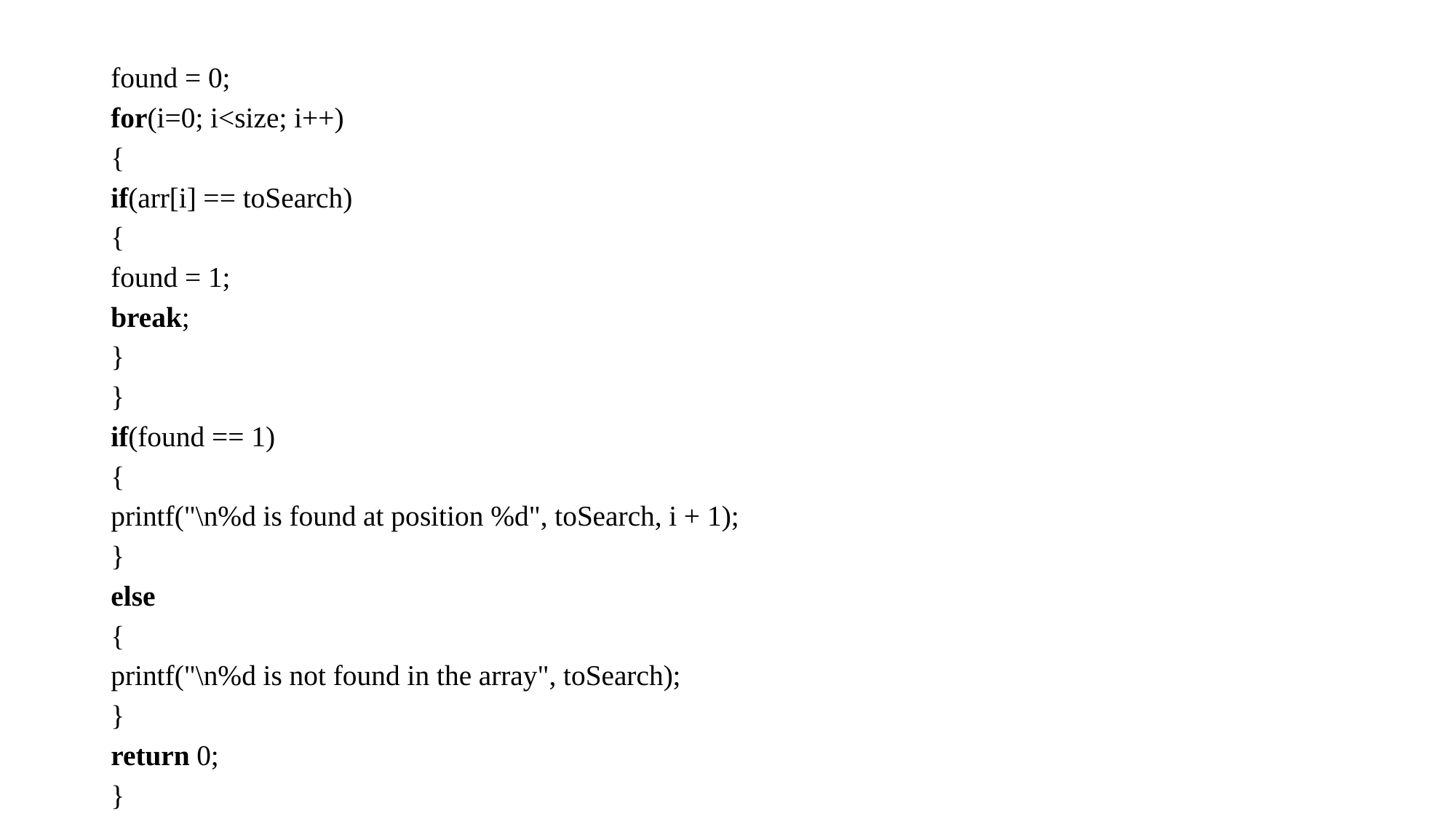

found = 0;
for(i=0; i<size; i++)
{
if(arr[i] == toSearch)
{
found = 1;
break;
}
}
if(found == 1)
{
printf("\n%d is found at position %d", toSearch, i + 1);
}
else
{
printf("\n%d is not found in the array", toSearch);
}
return 0;
}